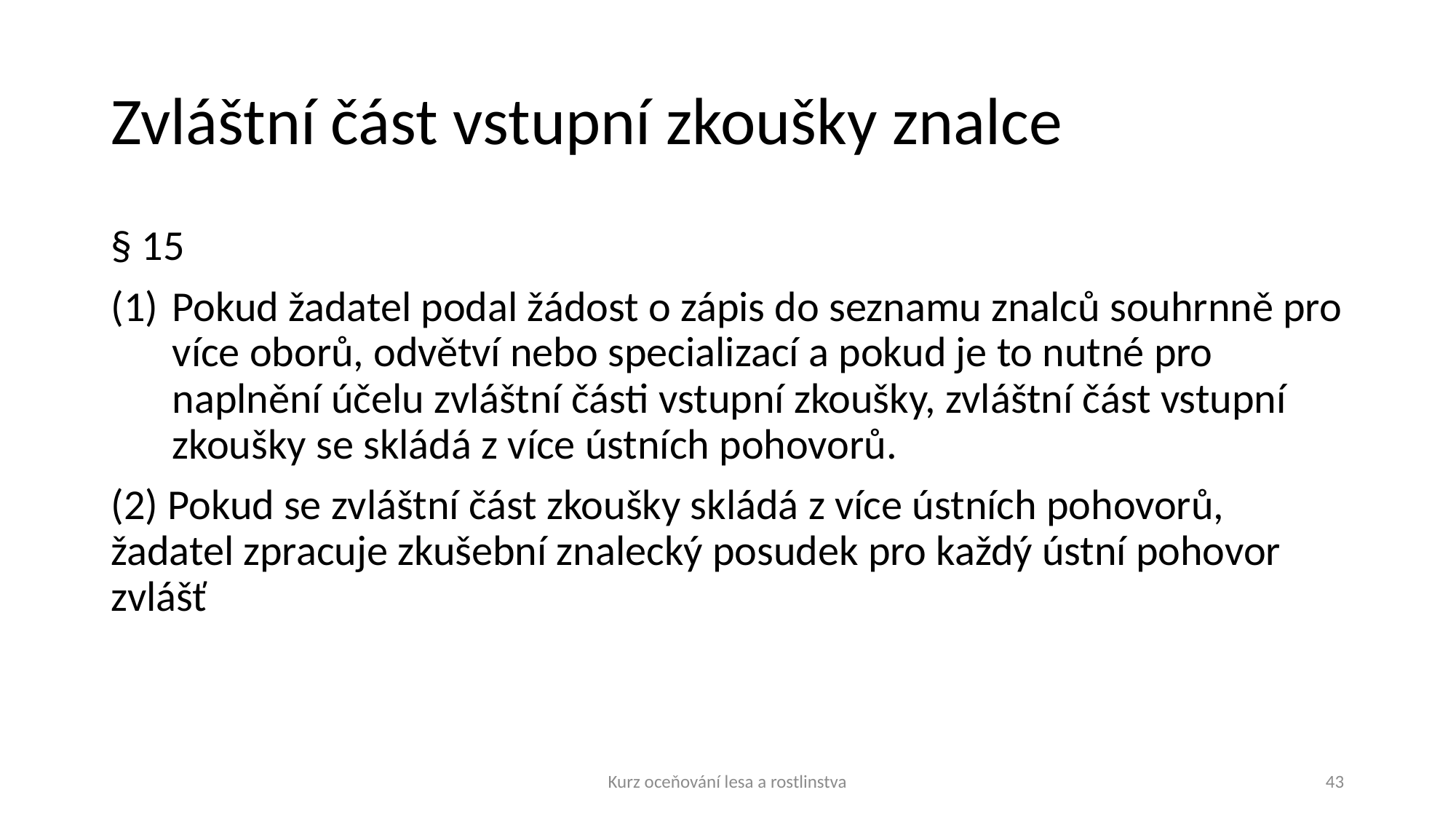

# Zvláštní část vstupní zkoušky znalce
§ 15
Pokud žadatel podal žádost o zápis do seznamu znalců souhrnně pro více oborů, odvětví nebo specializací a pokud je to nutné pro naplnění účelu zvláštní části vstupní zkoušky, zvláštní část vstupní zkoušky se skládá z více ústních pohovorů.
(2) Pokud se zvláštní část zkoušky skládá z více ústních pohovorů, žadatel zpracuje zkušební znalecký posudek pro každý ústní pohovor zvlášť
Kurz oceňování lesa a rostlinstva
43